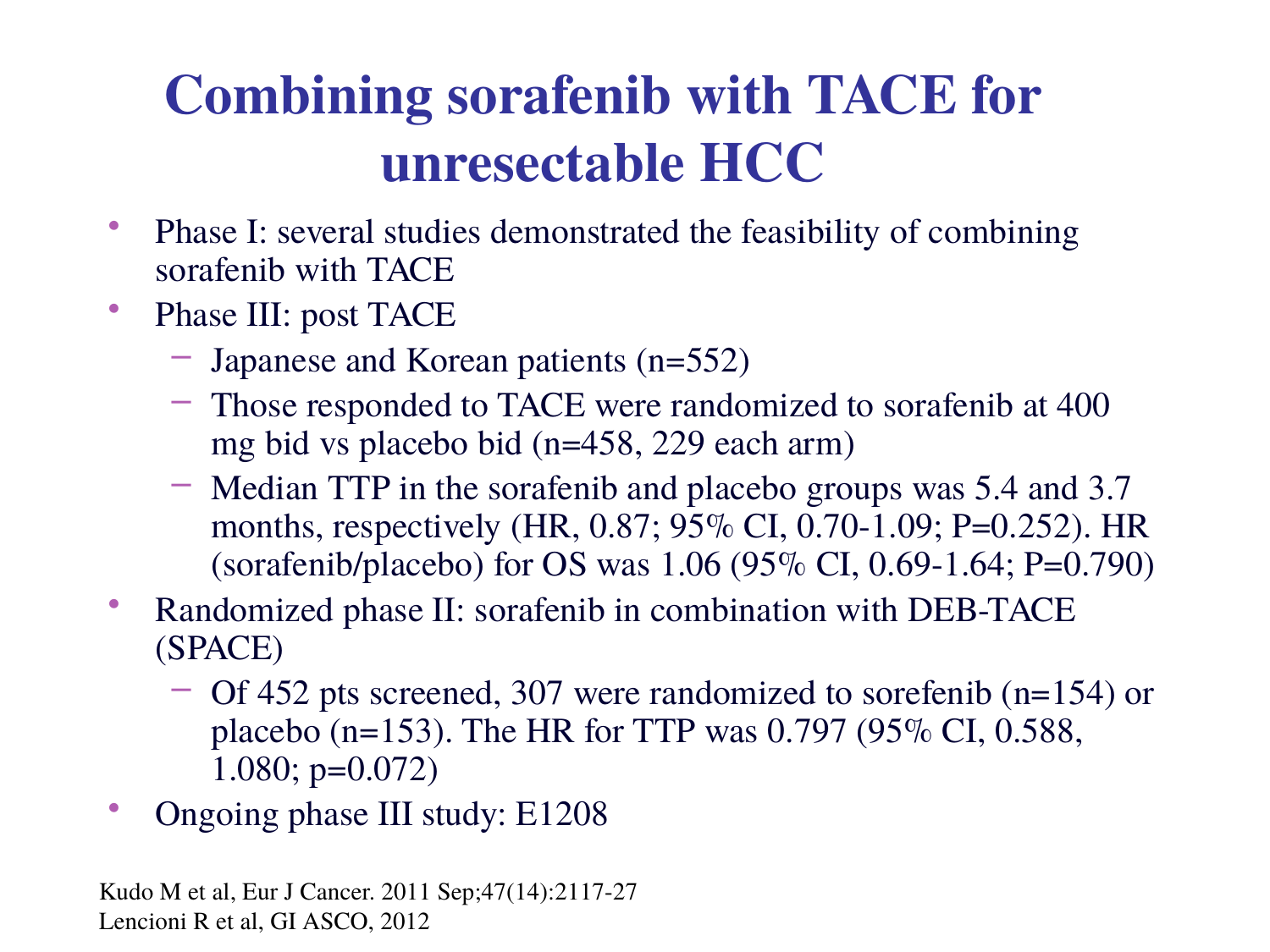

# Combining sorafenib with TACE for unresectable HCC
Phase I: several studies demonstrated the feasibility of combining sorafenib with TACE
Phase III: post TACE
Japanese and Korean patients (n=552)
Those responded to TACE were randomized to sorafenib at 400 mg bid vs placebo bid (n=458, 229 each arm)
Median TTP in the sorafenib and placebo groups was 5.4 and 3.7 months, respectively (HR, 0.87; 95% CI, 0.70-1.09; P=0.252). HR (sorafenib/placebo) for OS was 1.06 (95% CI, 0.69-1.64; P=0.790)
Randomized phase II: sorafenib in combination with DEB-TACE (SPACE)
Of 452 pts screened, 307 were randomized to sorefenib (n=154) or placebo (n=153). The HR for TTP was 0.797 (95% CI, 0.588, 1.080; p=0.072)
Ongoing phase III study: E1208
Kudo M et al, Eur J Cancer. 2011 Sep;47(14):2117-27
Lencioni R et al, GI ASCO, 2012